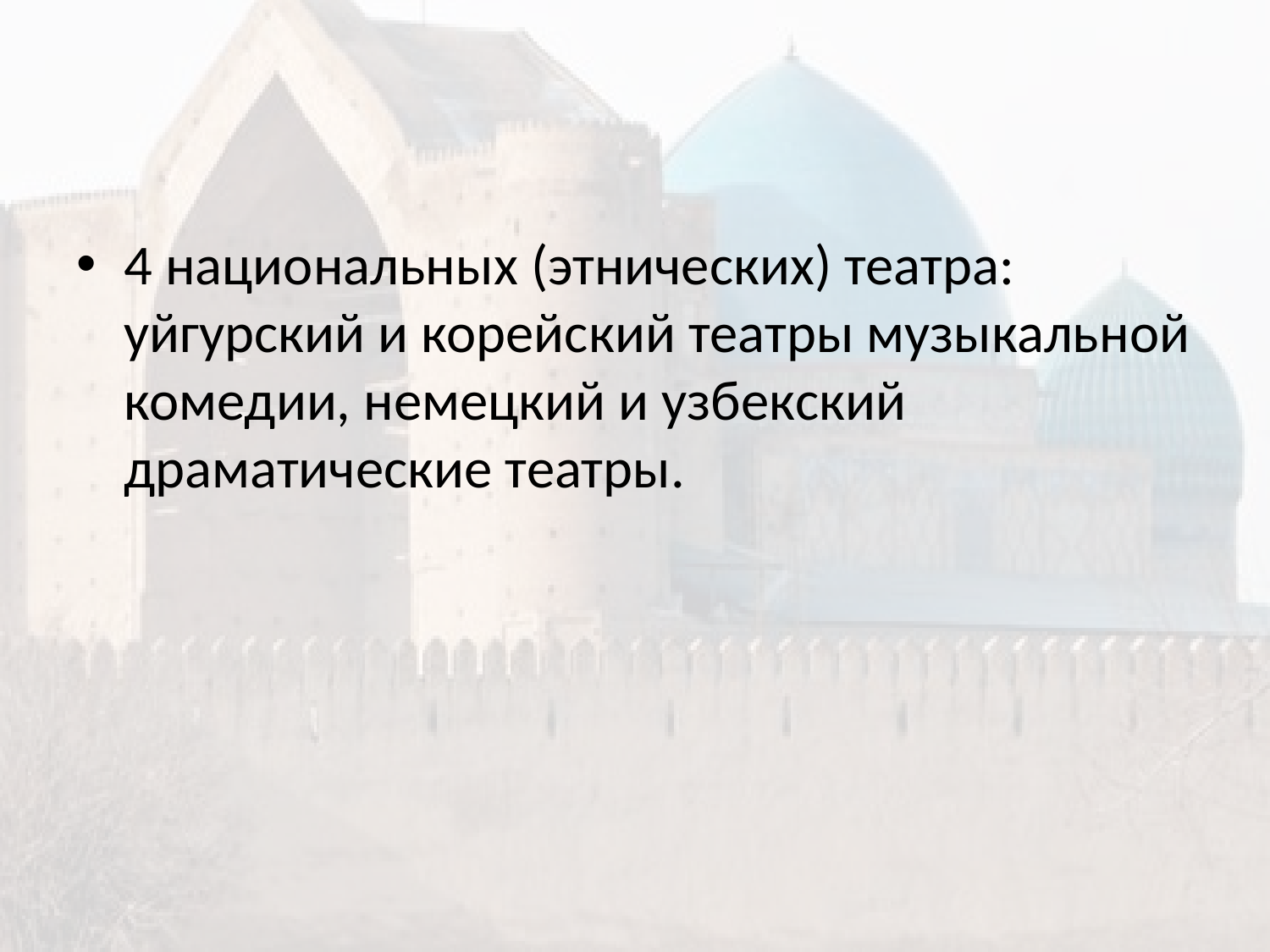

4 национальных (этнических) театра: уйгурский и корейский театры музыкальной комедии, немецкий и узбекский драматические театры.